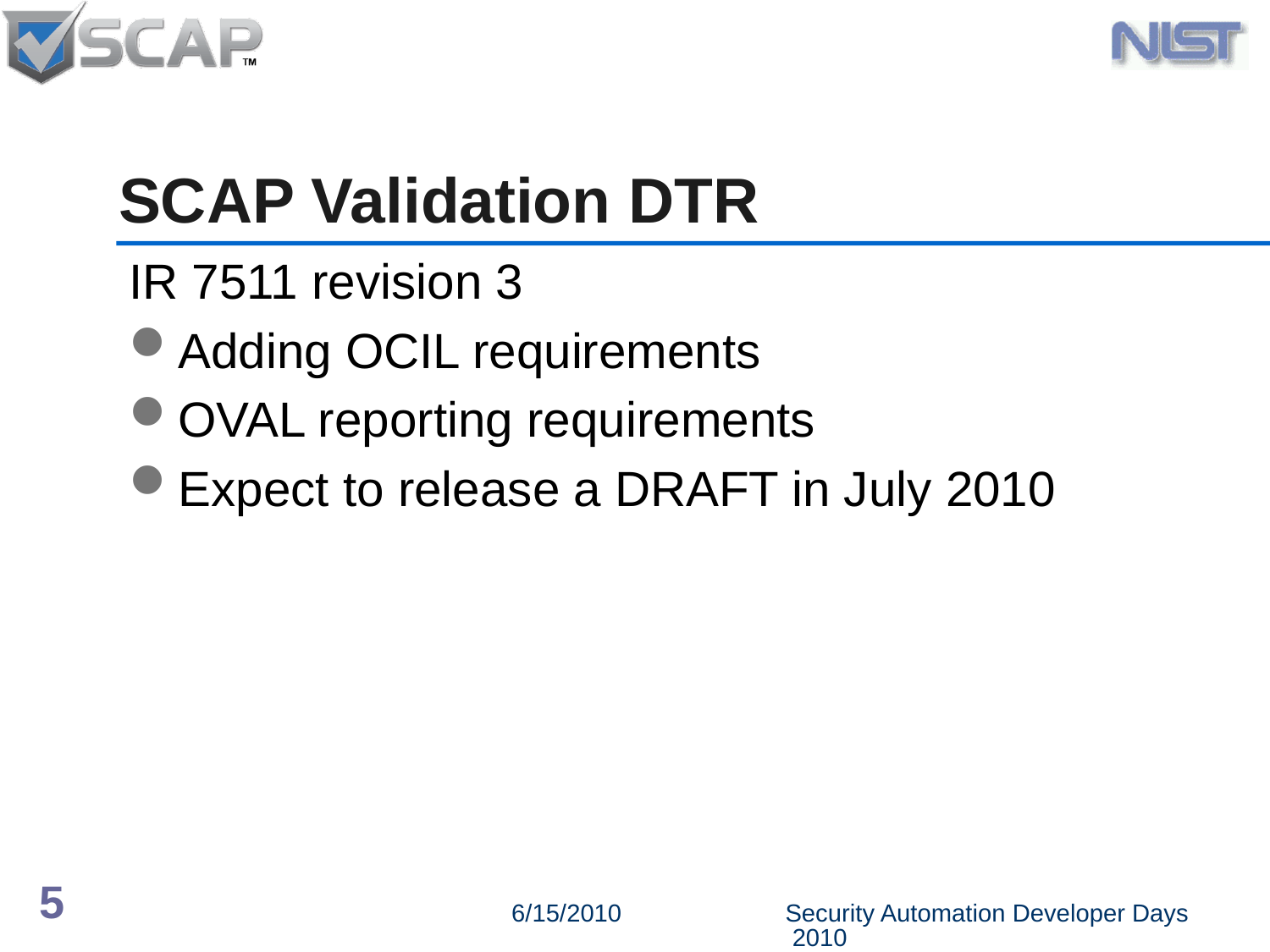

# SCAP Validation DTR
IR 7511 revision 3
Adding OCIL requirements
OVAL reporting requirements
Expect to release a DRAFT in July 2010
5
6/15/2010
Security Automation Developer Days 2010